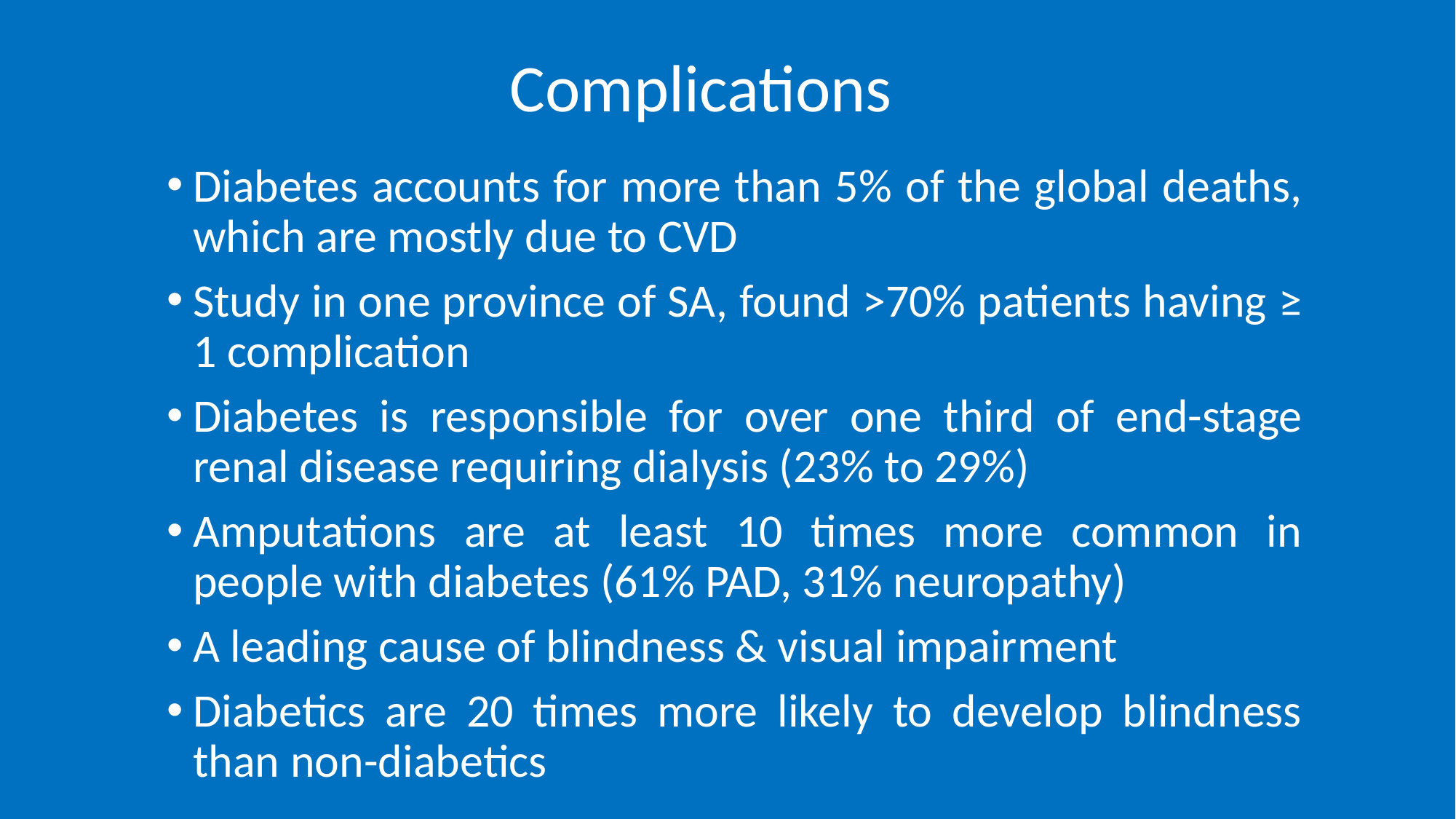

# Complications
Diabetes accounts for more than 5% of the global deaths, which are mostly due to CVD
Study in one province of SA, found >70% patients having ≥ 1 complication
Diabetes is responsible for over one third of end-stage renal disease requiring dialysis (23% to 29%)
Amputations are at least 10 times more common in people with diabetes (61% PAD, 31% neuropathy)
A leading cause of blindness & visual impairment
Diabetics are 20 times more likely to develop blindness than non-diabetics